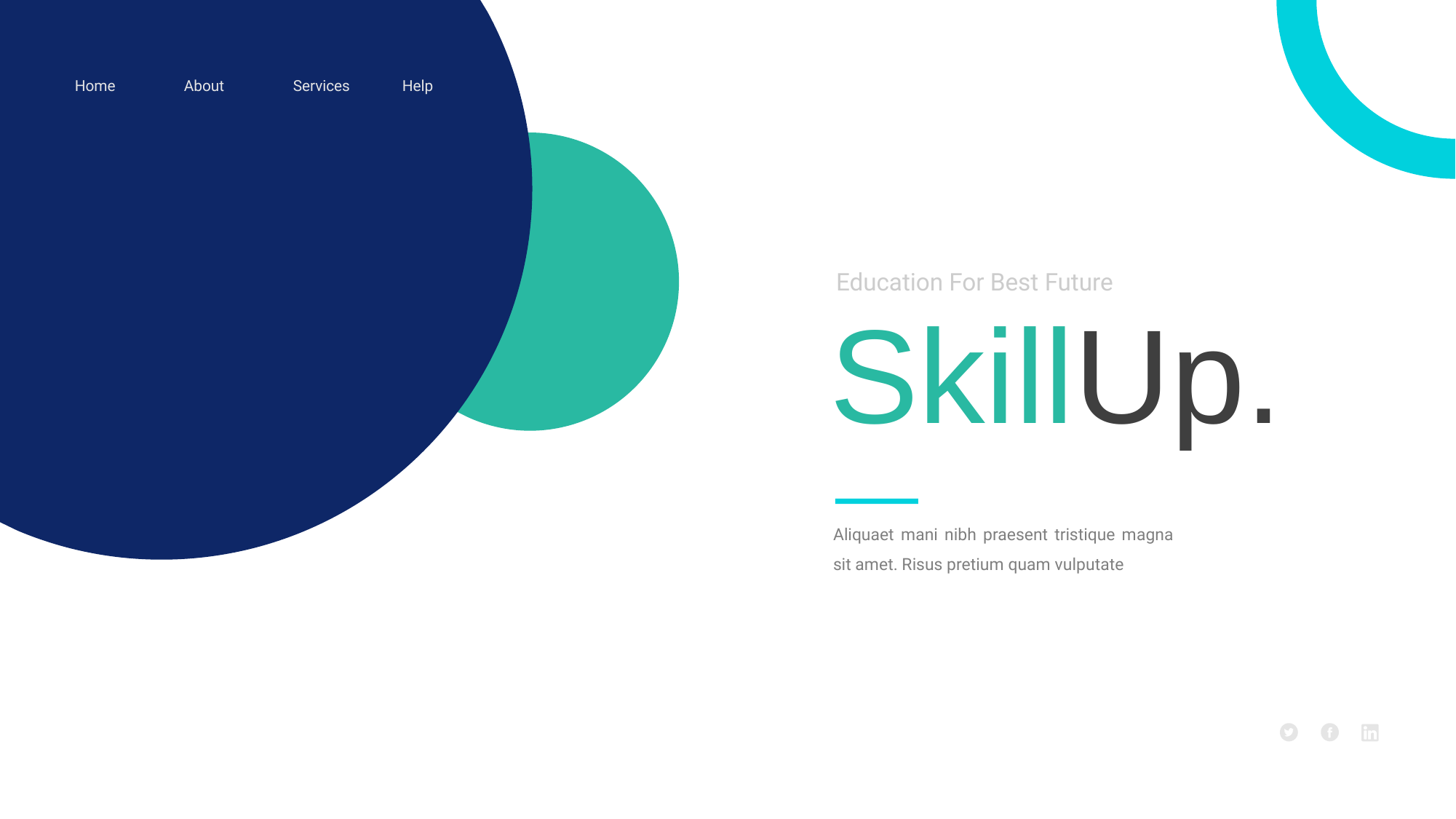

Home	About	Services 	Help

Education For Best Future
SkillUp.

Aliquaet mani nibh praesent tristique magna sit amet. Risus pretium quam vulputate